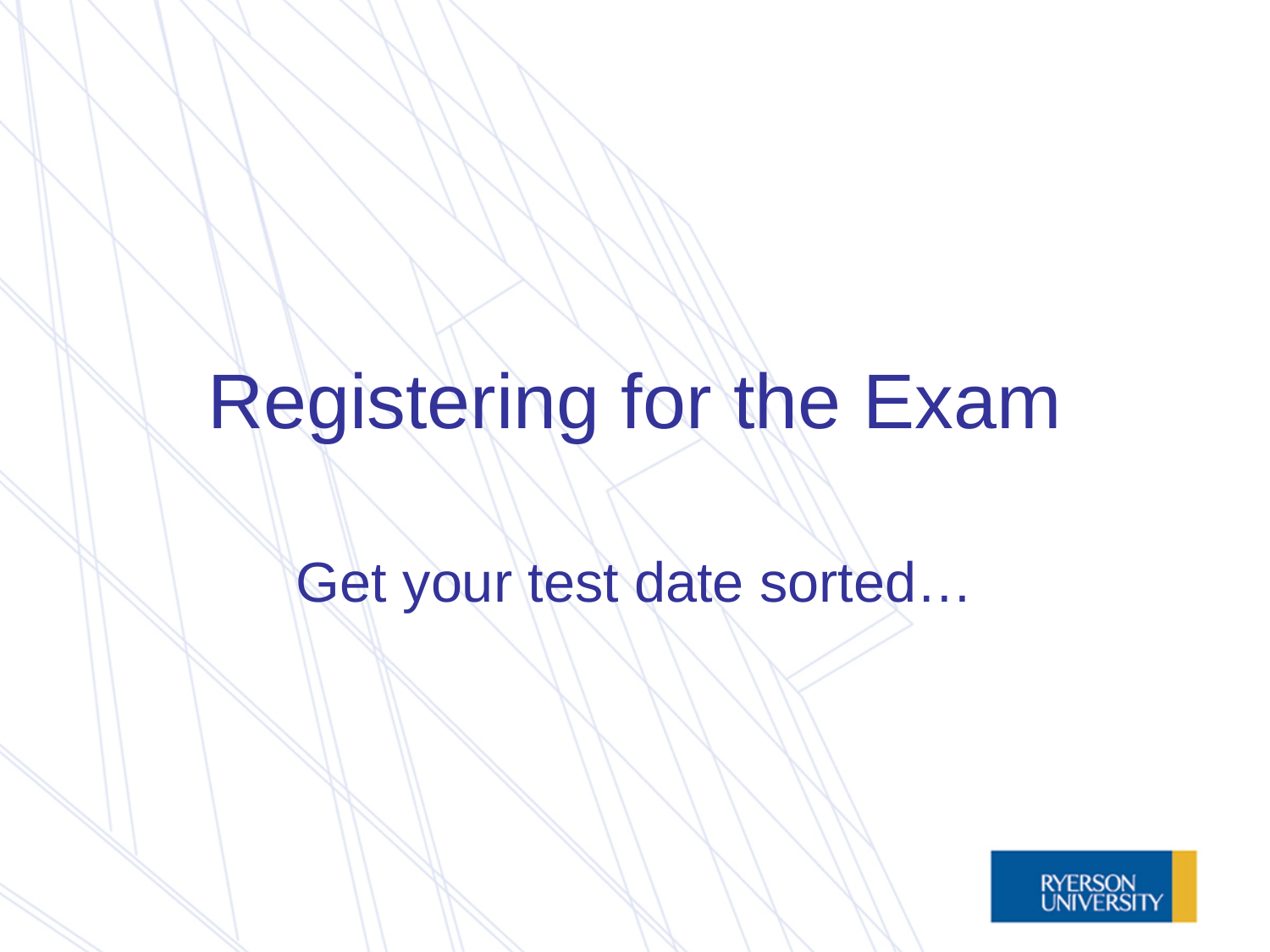

# Registering for the Exam
Get your test date sorted…